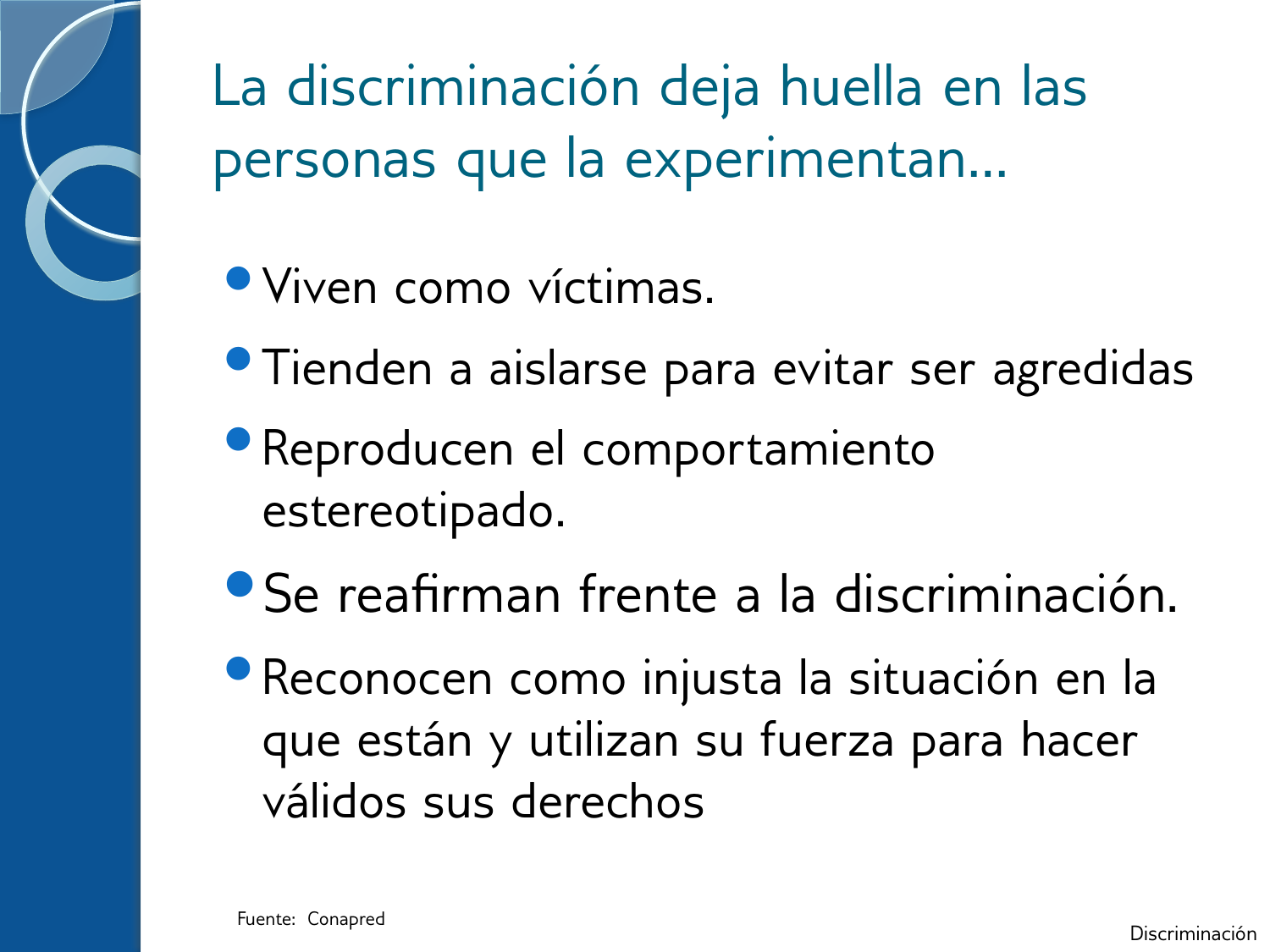

# La discriminación deja huella en las personas que la experimentan…
Viven como víctimas.
Tienden a aislarse para evitar ser agredidas
Reproducen el comportamiento estereotipado.
Se reafirman frente a la discriminación.
Reconocen como injusta la situación en la que están y utilizan su fuerza para hacer válidos sus derechos

Fuente:  Conapred
Discriminación